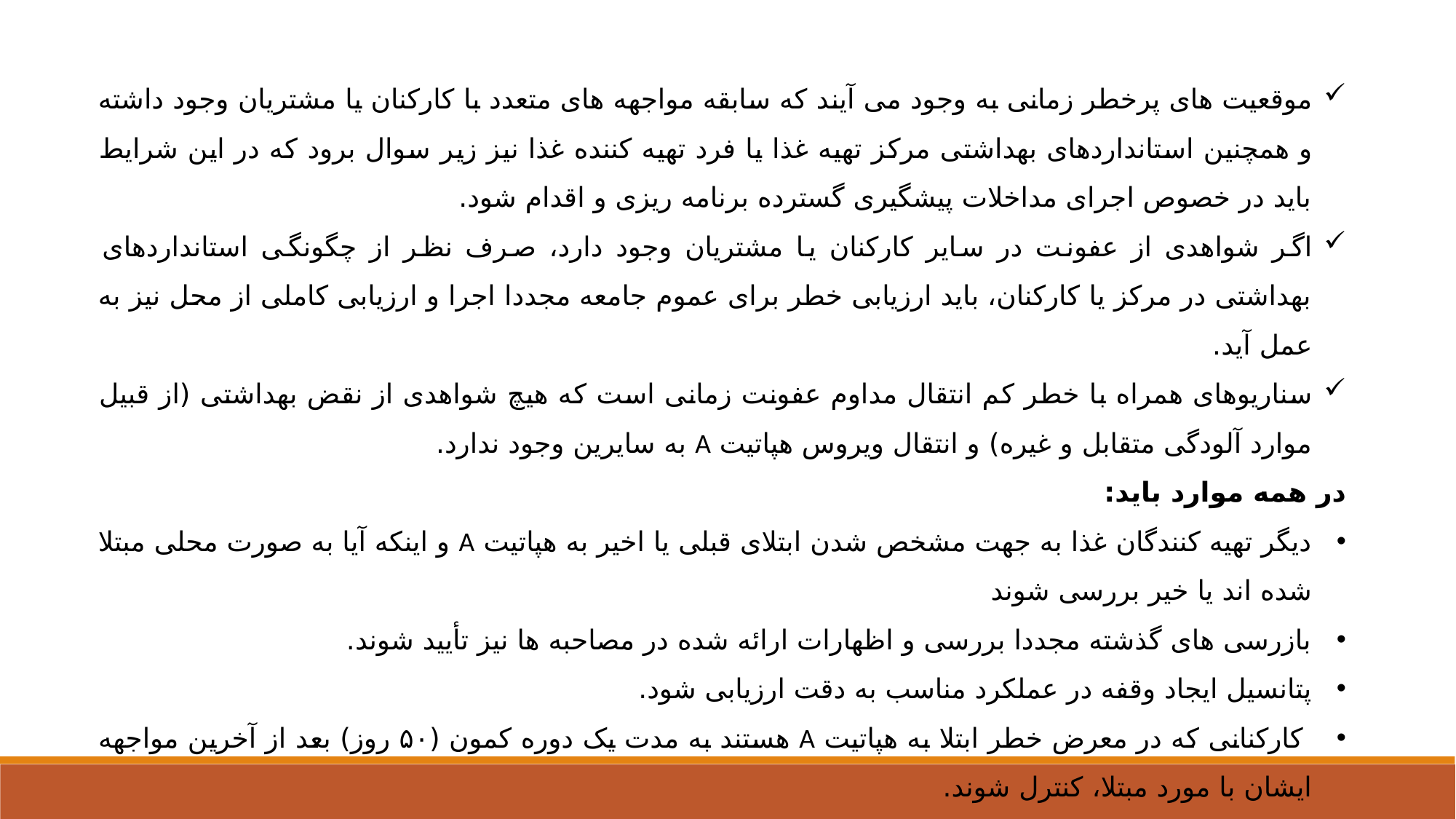

موقعیت های پرخطر زمانی به وجود می آیند که سابقه مواجهه های متعدد با کارکنان یا مشتریان وجود داشته و همچنین استانداردهای بهداشتی مرکز تهیه غذا یا فرد تهیه کننده غذا نیز زیر سوال برود که در این شرایط باید در خصوص اجرای مداخلات پیشگیری گسترده برنامه ریزی و اقدام شود.
اگر شواهدی از عفونت در سایر کارکنان یا مشتریان وجود دارد، صرف نظر از چگونگی استانداردهای بهداشتی در مرکز یا کارکنان، باید ارزیابی خطر برای عموم جامعه مجددا اجرا و ارزیابی کاملی از محل نیز به عمل آید.
سناریوهای همراه با خطر کم انتقال مداوم عفونت زمانی است که هیچ شواهدی از نقض بهداشتی (از قبیل موارد آلودگی متقابل و غیره) و انتقال ویروس هپاتیت A به سایرین وجود ندارد.
در همه موارد باید:
دیگر تهیه کنندگان غذا به جهت مشخص شدن ابتلای قبلی یا اخیر به هپاتیت A و اینکه آیا به صورت محلی مبتلا شده اند یا خیر بررسی شوند
بازرسی های گذشته مجددا بررسی و اظهارات ارائه شده در مصاحبه ها نیز تأیید شوند.
پتانسیل ایجاد وقفه در عملکرد مناسب به دقت ارزیابی شود.
 کارکنانی که در معرض خطر ابتلا به هپاتیت A هستند به مدت یک دوره کمون (۵۰ روز) بعد از آخرین مواجهه ایشان با مورد مبتلا، کنترل شوند.